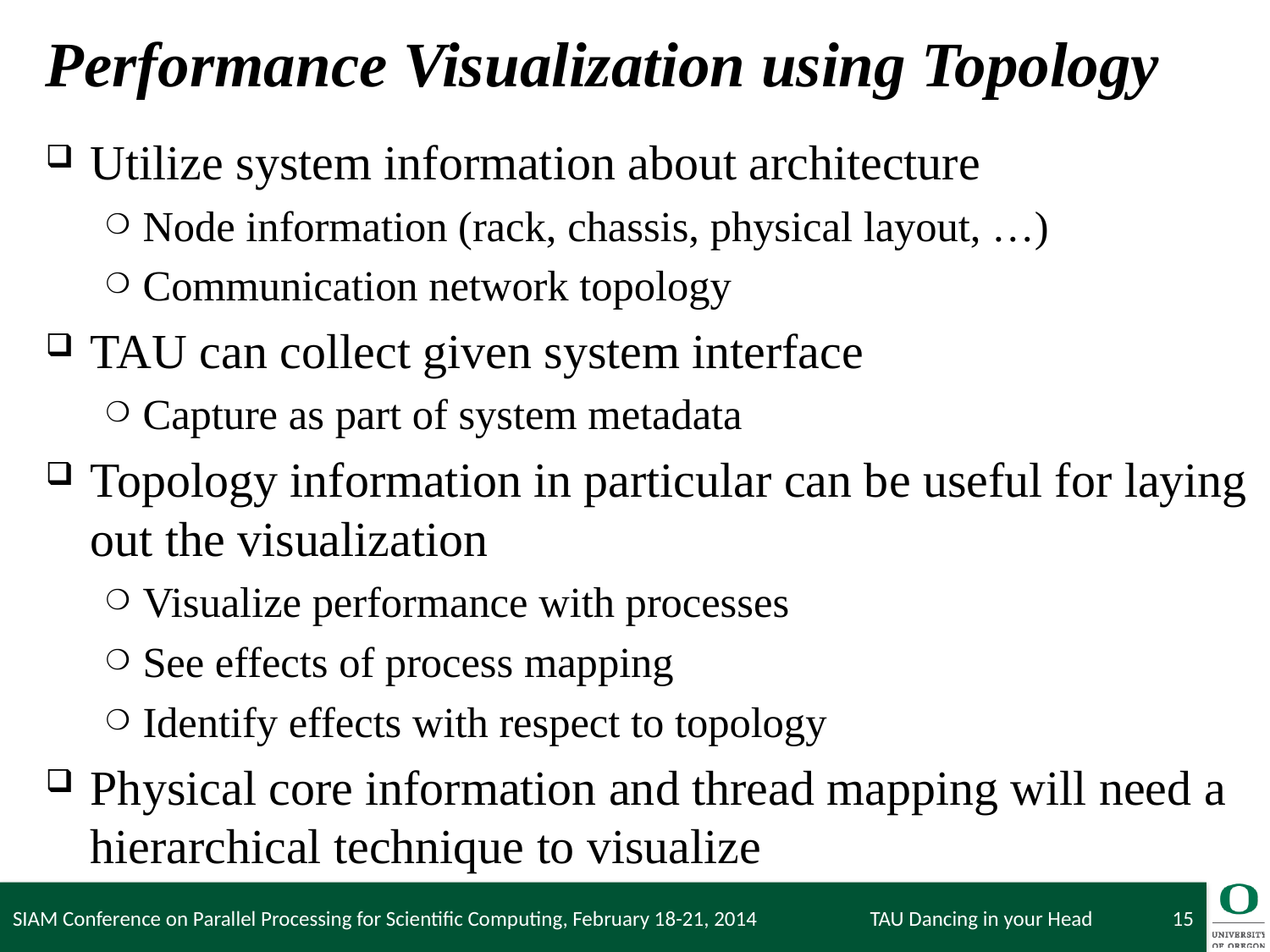

# Performance Visualization using Topology
Utilize system information about architecture
Node information (rack, chassis, physical layout, …)
Communication network topology
TAU can collect given system interface
Capture as part of system metadata
Topology information in particular can be useful for laying out the visualization
Visualize performance with processes
See effects of process mapping
Identify effects with respect to topology
Physical core information and thread mapping will need a hierarchical technique to visualize
SIAM Conference on Parallel Processing for Scientific Computing, February 18-21, 2014
TAU Dancing in your Head
15